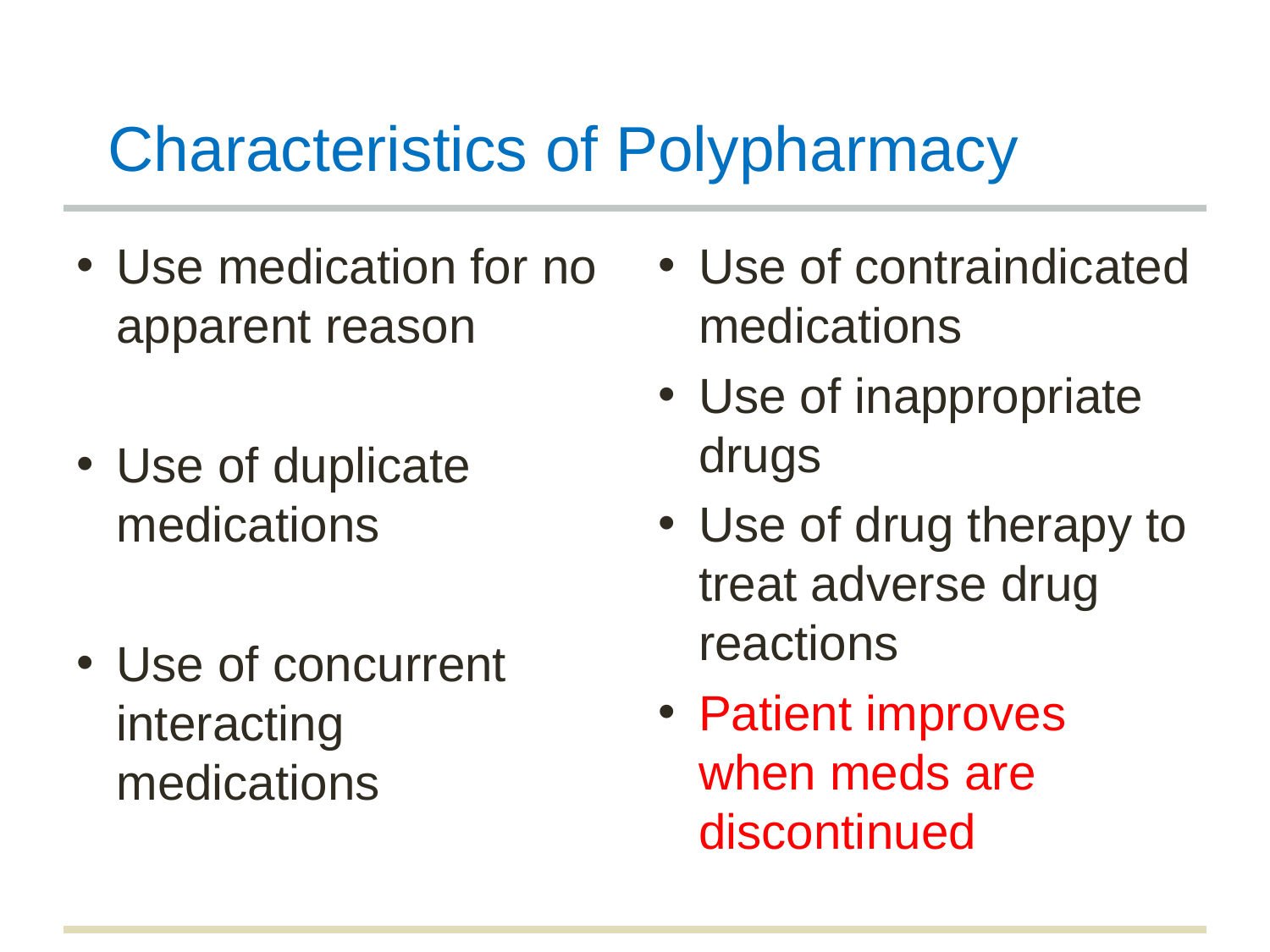

# Characteristics of Polypharmacy
Use medication for no apparent reason

Use of duplicate medications

Use of concurrent interacting medications
Use of contraindicated medications
Use of inappropriate drugs
Use of drug therapy to treat adverse drug reactions
Patient improves when meds are discontinued